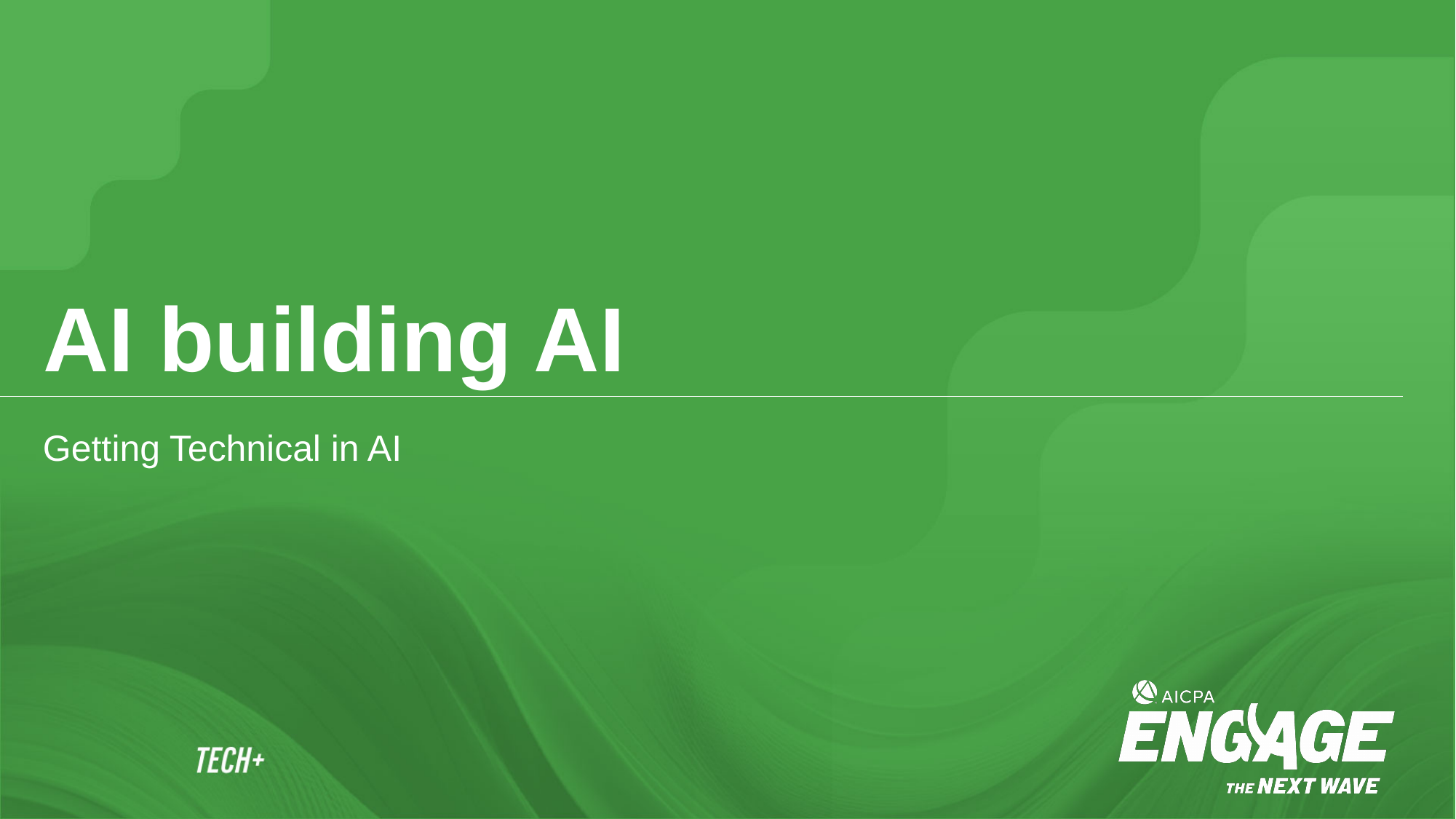

AI building AI
Getting Technical in AI